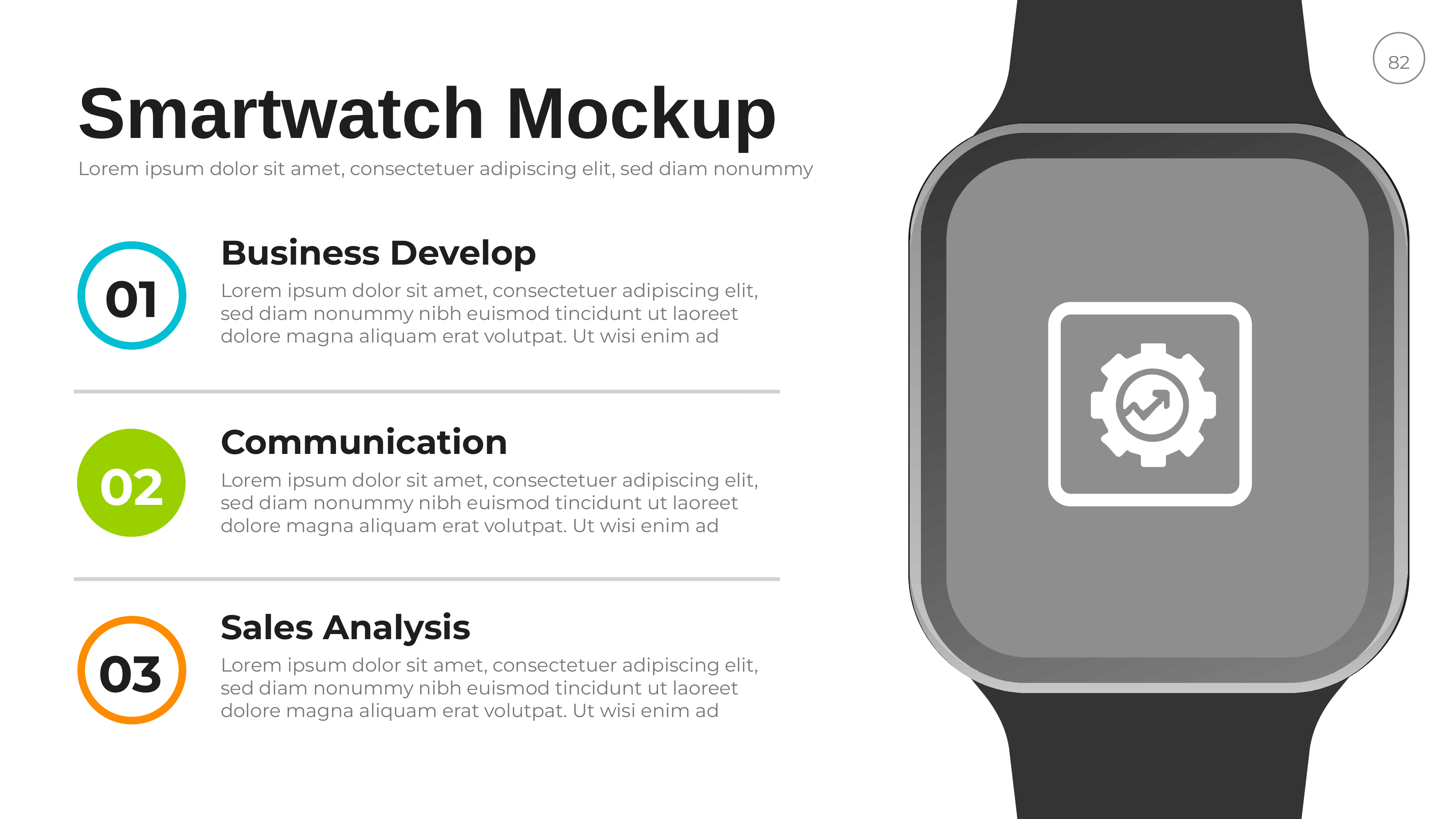

Smartwatch Mockup

Lorem ipsum dolor sit amet, consectetuer adipiscing elit, sed diam nonummy

Business Develop

01
Lorem ipsum dolor sit amet, consectetuer adipiscing elit, sed diam nonummy nibh euismod tincidunt ut laoreet dolore magna aliquam erat volutpat. Ut wisi enim ad

Communication

02
Lorem ipsum dolor sit amet, consectetuer adipiscing elit, sed diam nonummy nibh euismod tincidunt ut laoreet dolore magna aliquam erat volutpat. Ut wisi enim ad

Sales Analysis

03

Lorem ipsum dolor sit amet, consectetuer adipiscing elit, sed diam nonummy nibh euismod tincidunt ut laoreet dolore magna aliquam erat volutpat. Ut wisi enim ad